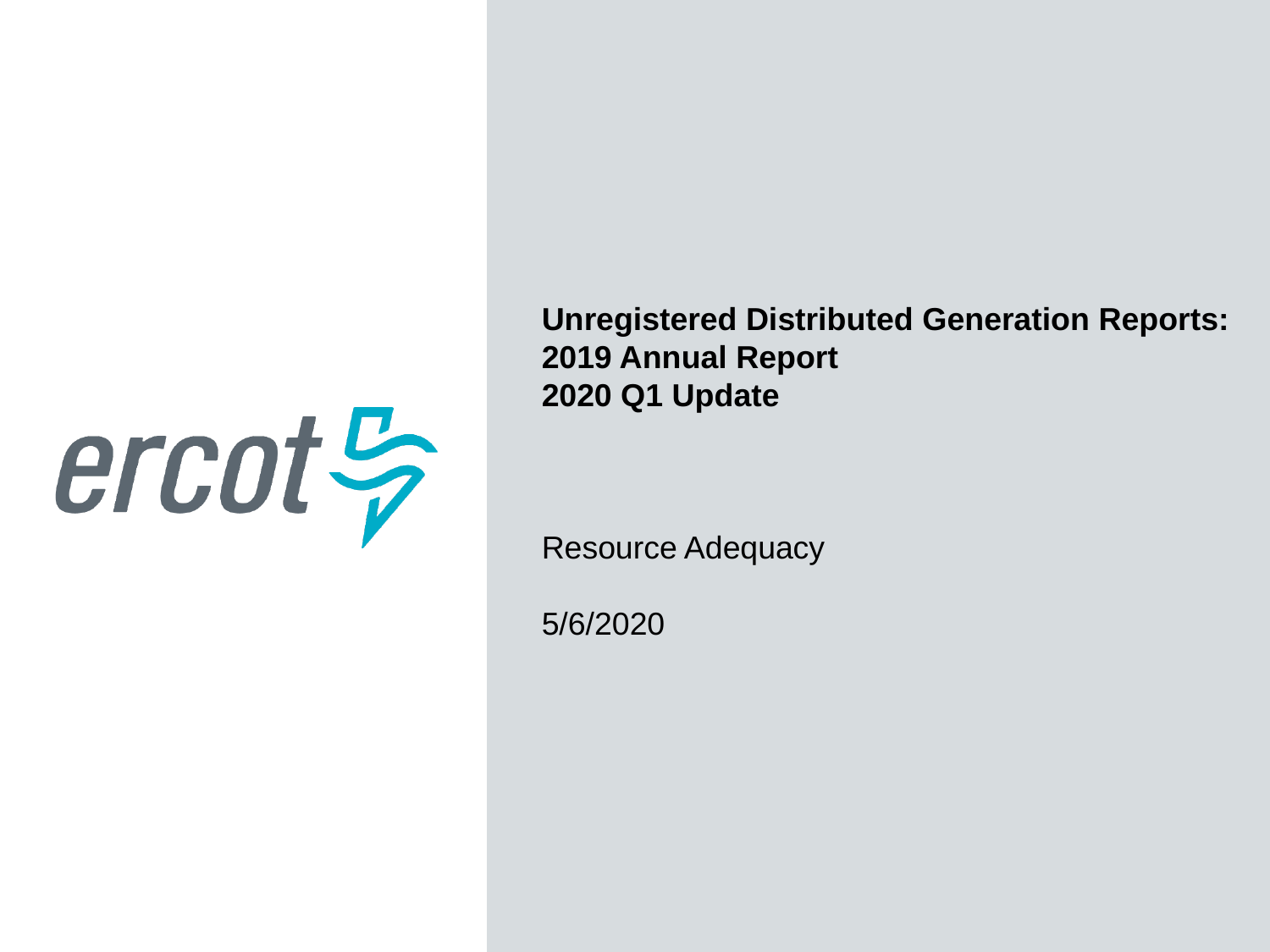

Unregistered Distributed Generation Reports:
2019 Annual Report
2020 Q1 Update

Resource Adequacy

5/6/2020